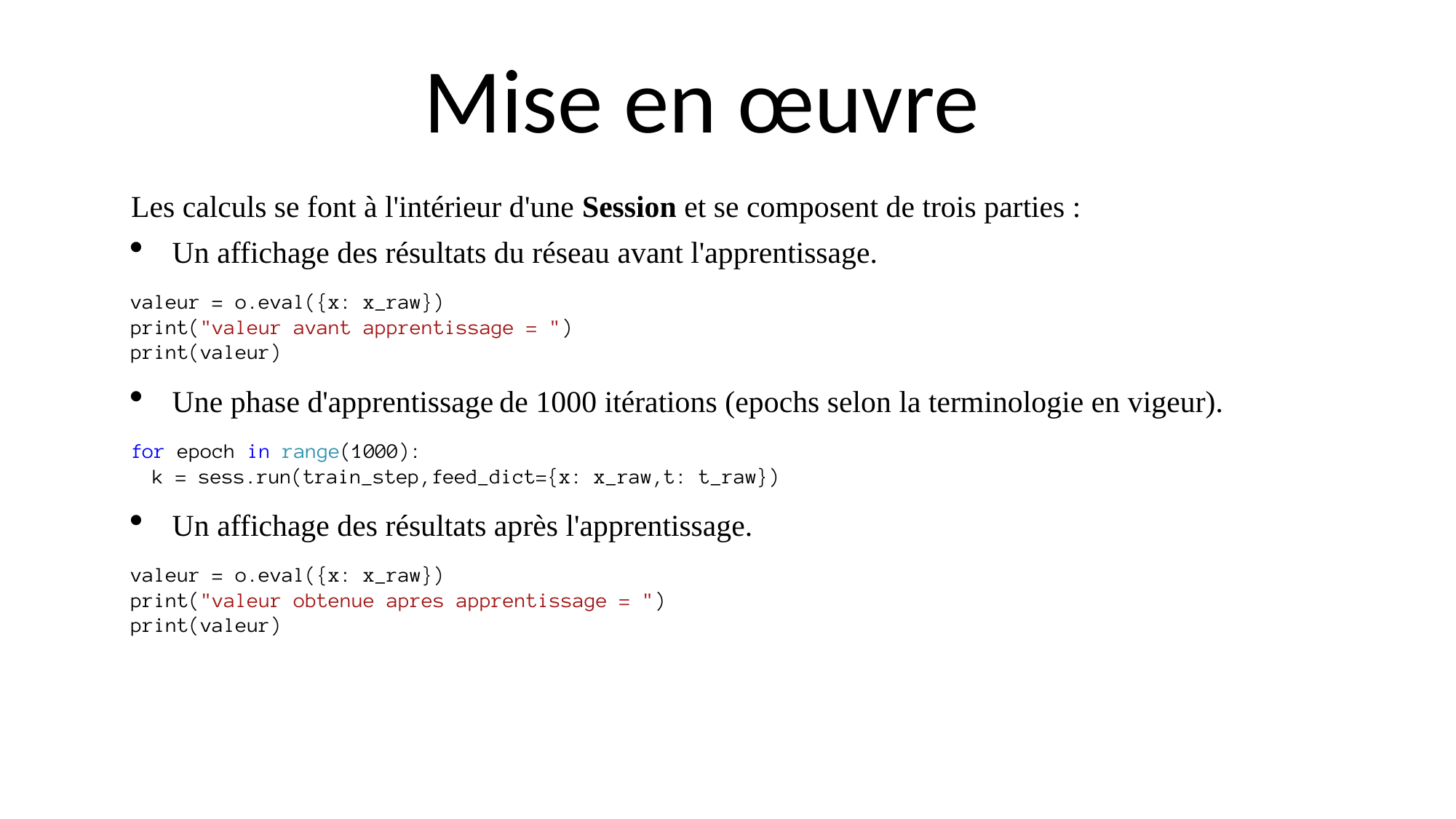

Mise en œuvre
Les calculs se font à l'intérieur d'une Session et se composent de trois parties :
Un affichage des résultats du réseau avant l'apprentissage.
valeur = o.eval({x: x_raw})
print("valeur avant apprentissage = ")
print(valeur)
Une phase d'apprentissage de 1000 itérations (epochs selon la terminologie en vigeur).
for epoch in range(1000):
	k = sess.run(train_step,feed_dict={x: x_raw,t: t_raw})
Un affichage des résultats après l'apprentissage.
valeur = o.eval({x: x_raw})
print("valeur obtenue apres apprentissage = ")
print(valeur)